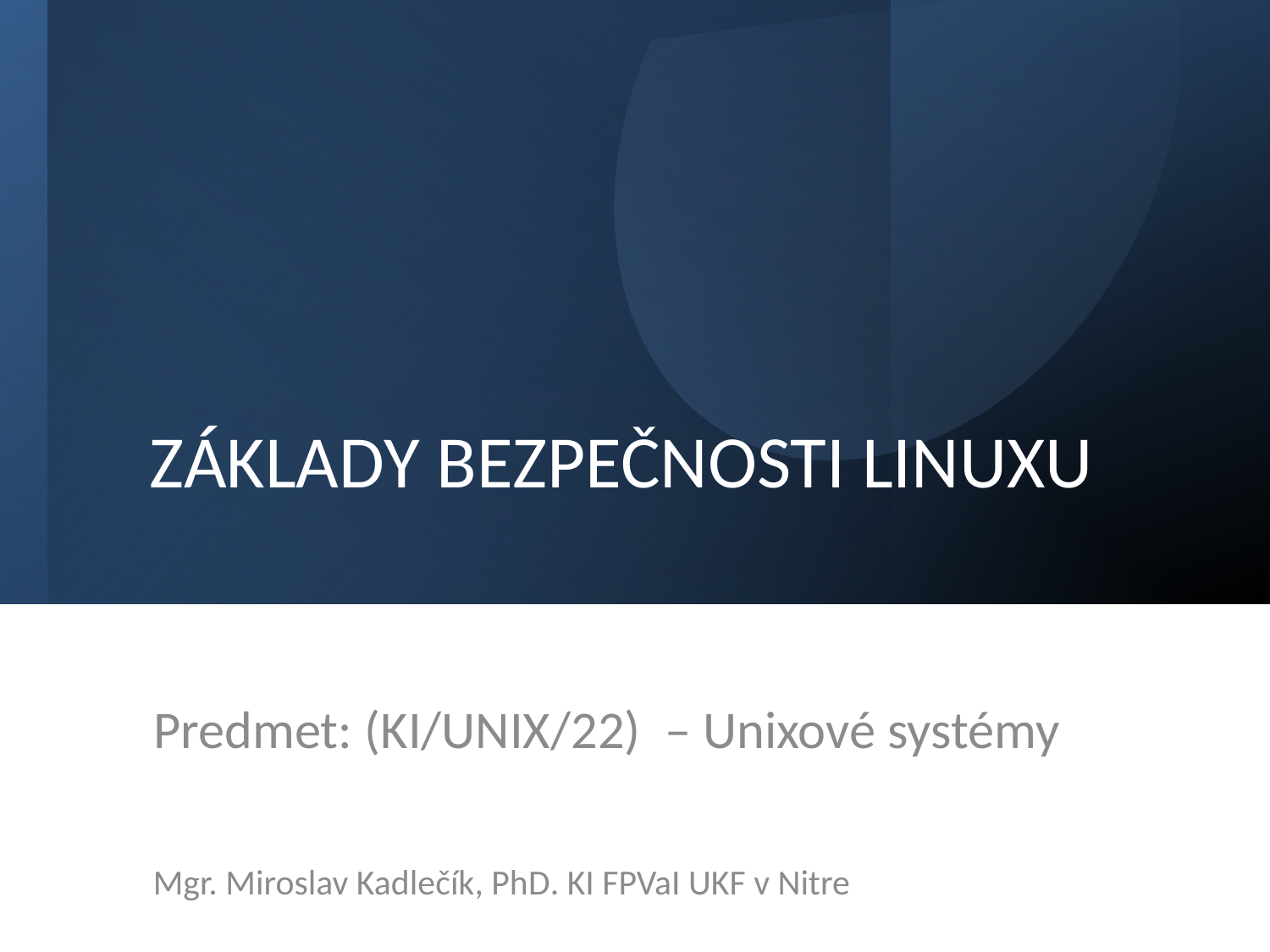

# ZÁKLADY BEZPEČNOSTI LINUXU
Predmet: (KI/UNIX/22)  – Unixové systémy
Mgr. Miroslav Kadlečík, PhD. KI FPVaI UKF v Nitre